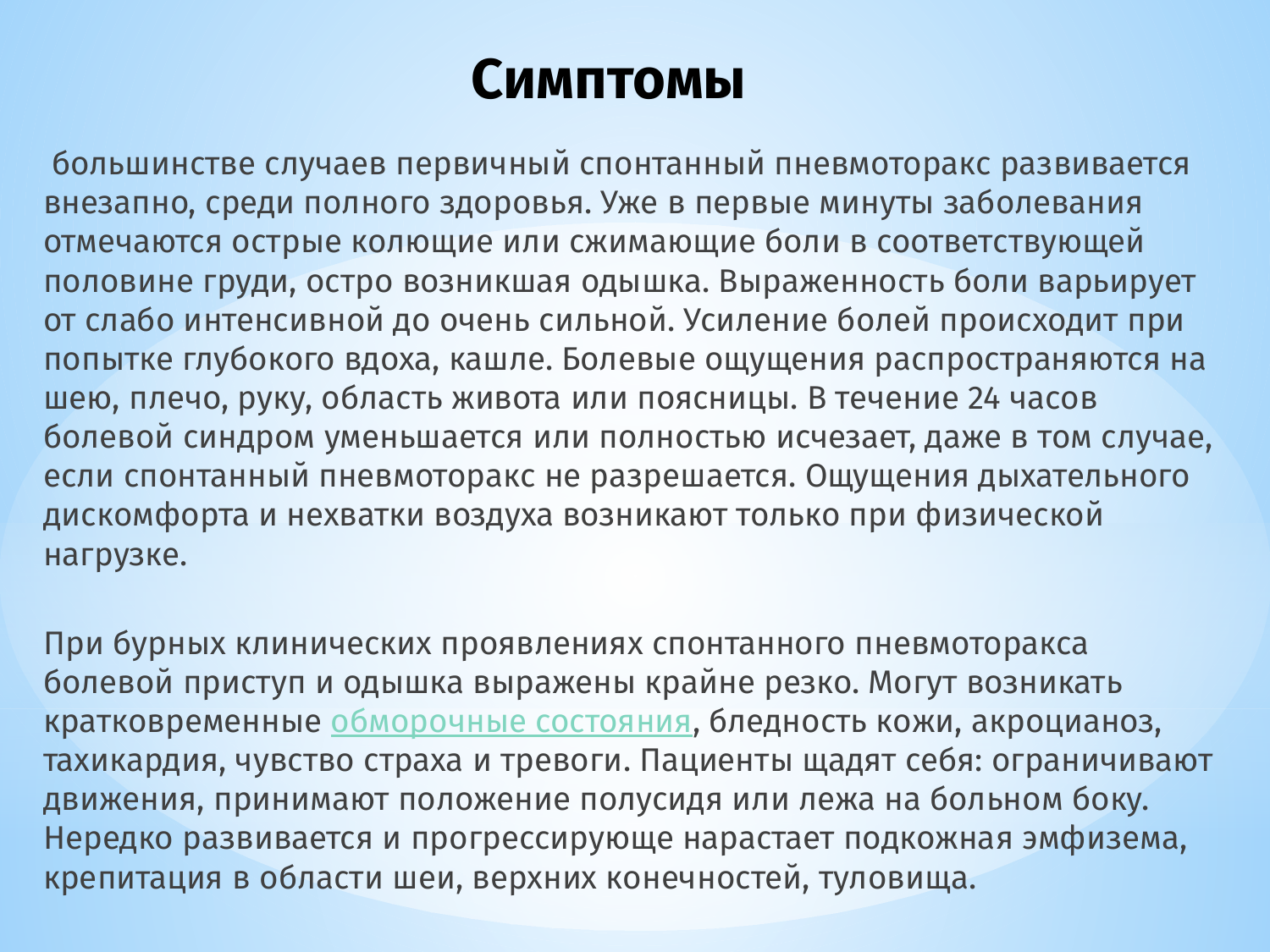

# Симптомы
 большинстве случаев первичный спонтанный пневмоторакс развивается внезапно, среди полного здоровья. Уже в первые минуты заболевания отмечаются острые колющие или сжимающие боли в соответствующей половине груди, остро возникшая одышка. Выраженность боли варьирует от слабо интенсивной до очень сильной. Усиление болей происходит при попытке глубокого вдоха, кашле. Болевые ощущения распространяются на шею, плечо, руку, область живота или поясницы. В течение 24 часов болевой синдром уменьшается или полностью исчезает, даже в том случае, если спонтанный пневмоторакс не разрешается. Ощущения дыхательного дискомфорта и нехватки воздуха возникают только при физической нагрузке.
При бурных клинических проявлениях спонтанного пневмоторакса болевой приступ и одышка выражены крайне резко. Могут возникать кратковременные обморочные состояния, бледность кожи, акроцианоз, тахикардия, чувство страха и тревоги. Пациенты щадят себя: ограничивают движения, принимают положение полусидя или лежа на больном боку. Нередко развивается и прогрессирующе нарастает подкожная эмфизема, крепитация в области шеи, верхних конечностей, туловища.